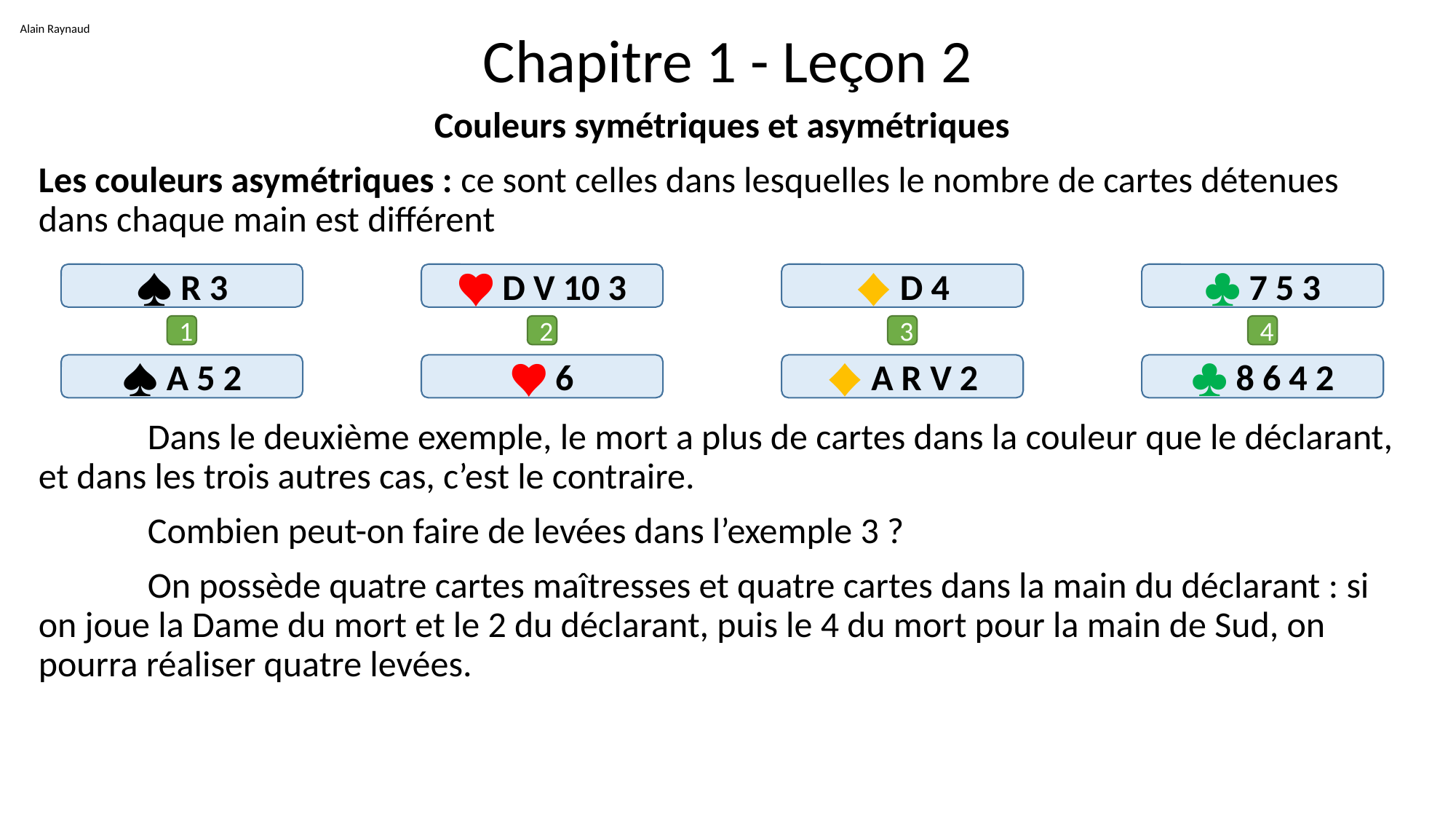

Alain Raynaud
# Chapitre 1 - Leçon 2
Couleurs symétriques et asymétriques
Les couleurs asymétriques : ce sont celles dans lesquelles le nombre de cartes détenues dans chaque main est différent

	Dans le deuxième exemple, le mort a plus de cartes dans la couleur que le déclarant, et dans les trois autres cas, c’est le contraire.
	Combien peut-on faire de levées dans l’exemple 3 ?
	On possède quatre cartes maîtresses et quatre cartes dans la main du déclarant : si on joue la Dame du mort et le 2 du déclarant, puis le 4 du mort pour la main de Sud, on pourra réaliser quatre levées.
♠ R 3
1
♠ A 5 2
♥ D V 10 3
2
♥ 6
♦ D 4
3
♦ A R V 2
♣ 7 5 3
4
♣ 8 6 4 2